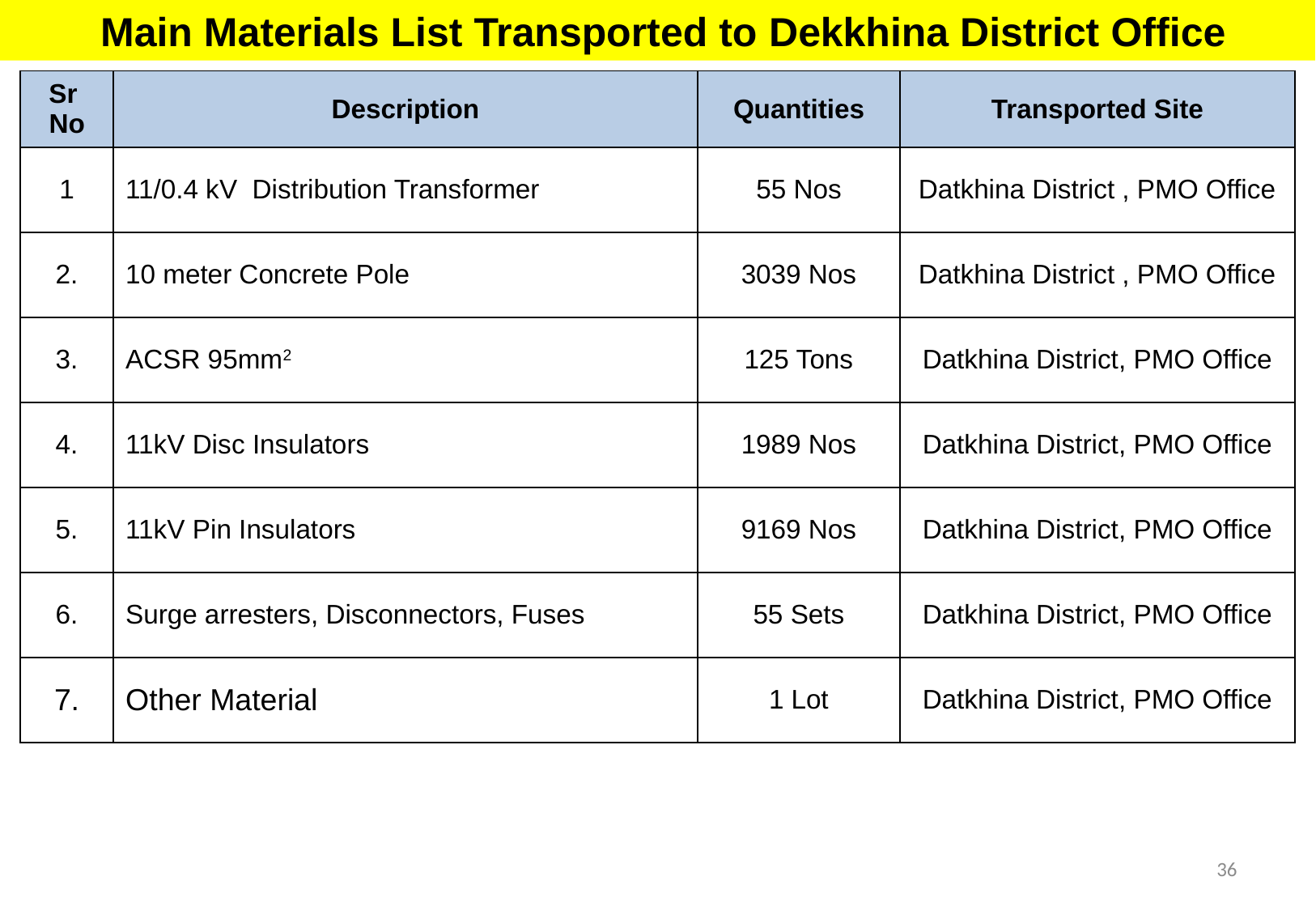

Main Materials List Transported to Dekkhina District Office
| Sr No | Description | Quantities | Transported Site |
| --- | --- | --- | --- |
| 1 | 11/0.4 kV Distribution Transformer | 55 Nos | Datkhina District , PMO Office |
| 2. | 10 meter Concrete Pole | 3039 Nos | Datkhina District , PMO Office |
| 3. | ACSR 95mm2 | 125 Tons | Datkhina District, PMO Office |
| 4. | 11kV Disc Insulators | 1989 Nos | Datkhina District, PMO Office |
| 5. | 11kV Pin Insulators | 9169 Nos | Datkhina District, PMO Office |
| 6. | Surge arresters, Disconnectors, Fuses | 55 Sets | Datkhina District, PMO Office |
| 7. | Other Material | 1 Lot | Datkhina District, PMO Office |
36